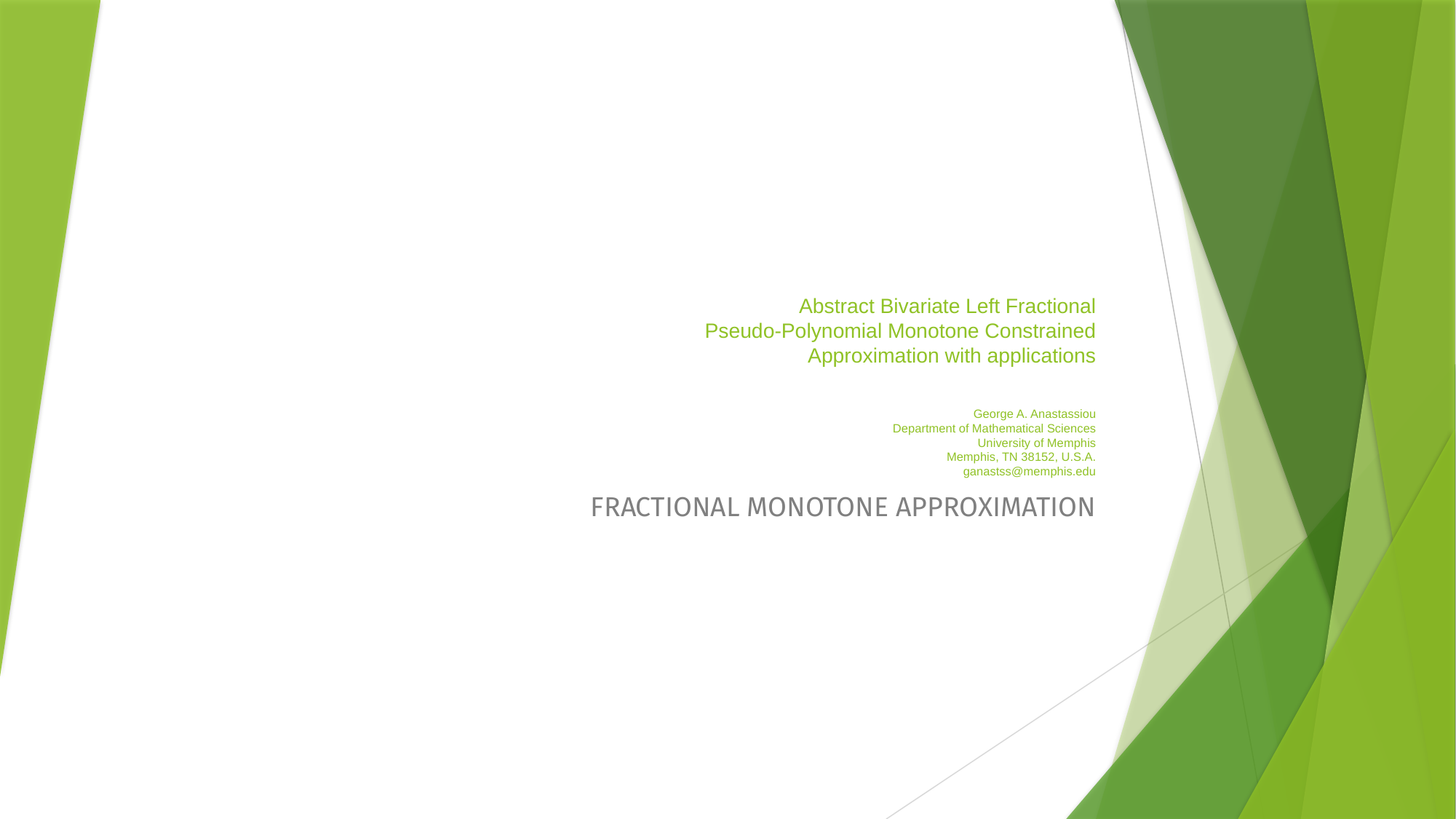

# Abstract Bivariate Left Fractional Pseudo-Polynomial Monotone Constrained Approximation with applications George A. Anastassiou Department of Mathematical Sciences University of Memphis Memphis, TN 38152, U.S.A. ganastss@memphis.edu
FRACTIONAL MONOTONE APPROXIMATION